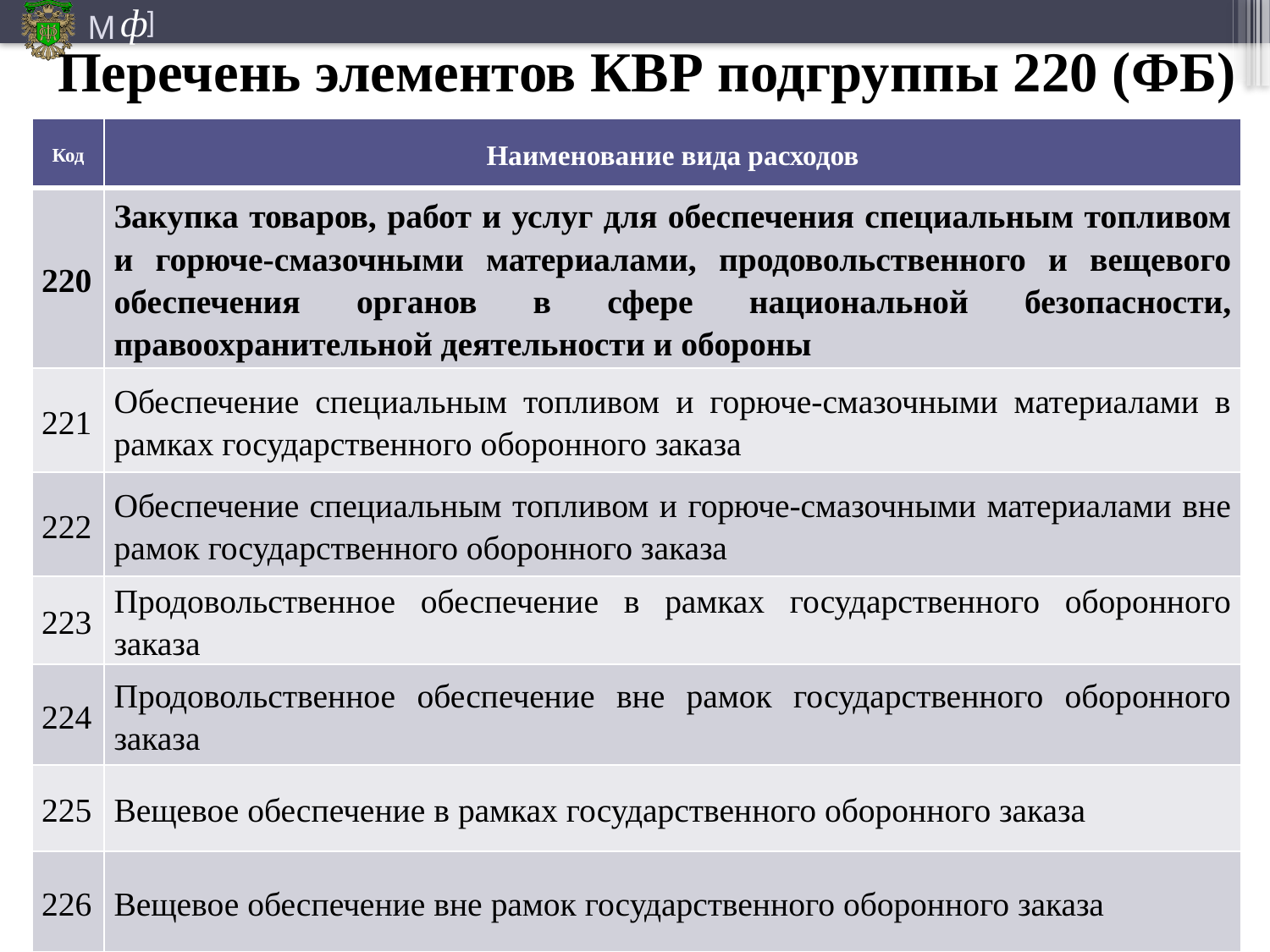

# Перечень элементов КВР подгруппы 220 (ФБ)
| Код | Наименование вида расходов |
| --- | --- |
| 220 | Закупка товаров, работ и услуг для обеспечения специальным топливом и горюче-смазочными материалами, продовольственного и вещевого обеспечения органов в сфере национальной безопасности, правоохранительной деятельности и обороны |
| 221 | Обеспечение специальным топливом и горюче-смазочными материалами в рамках государственного оборонного заказа |
| 222 | Обеспечение специальным топливом и горюче-смазочными материалами вне рамок государственного оборонного заказа |
| 223 | Продовольственное обеспечение в рамках государственного оборонного заказа |
| 224 | Продовольственное обеспечение вне рамок государственного оборонного заказа |
| 225 | Вещевое обеспечение в рамках государственного оборонного заказа |
| 226 | Вещевое обеспечение вне рамок государственного оборонного заказа |